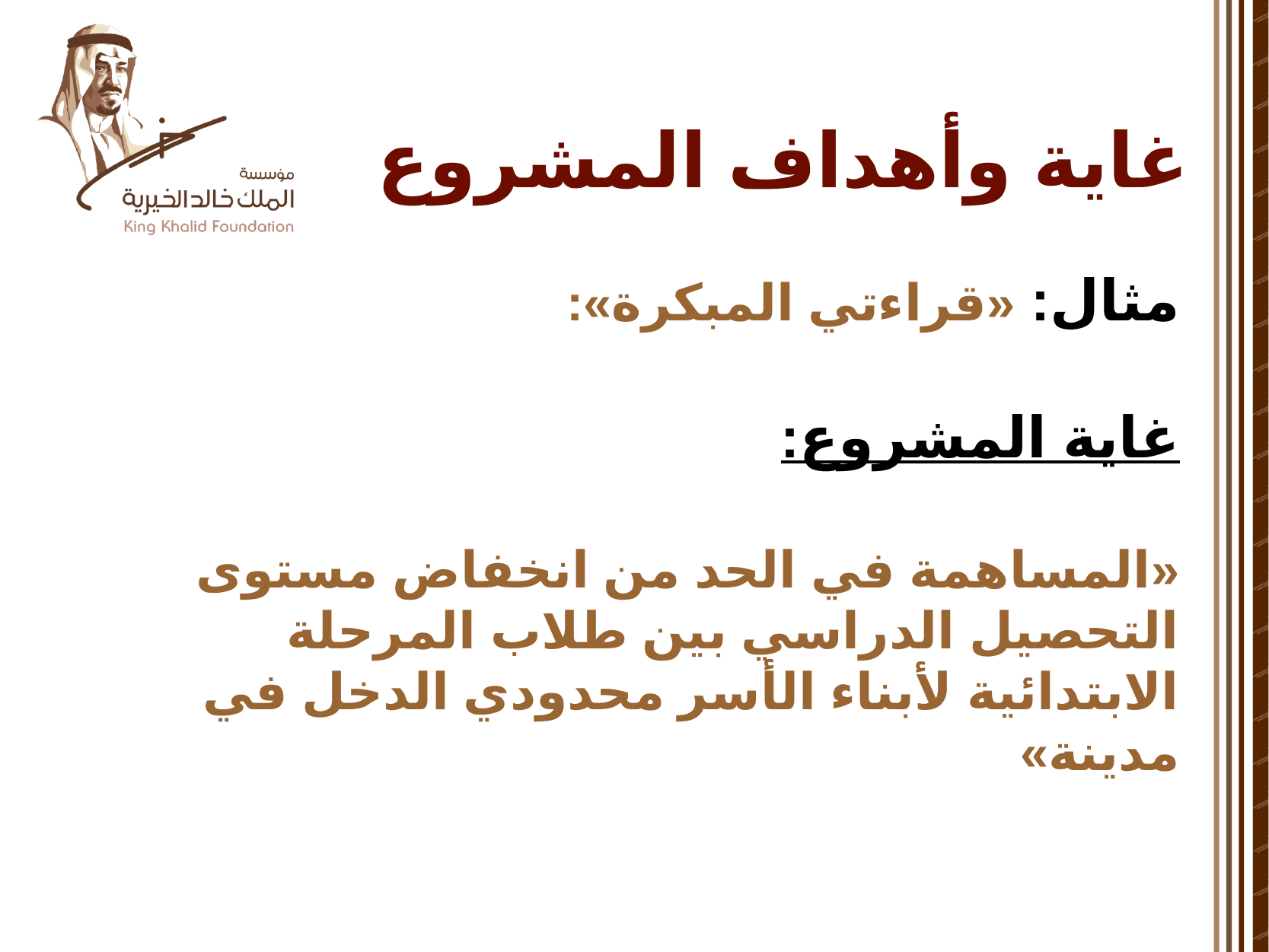

# غاية وأهداف المشروع
مثال: «قراءتي المبكرة»:

غاية المشروع:

«المساهمة في الحد من انخفاض مستوى التحصيل الدراسي بين طلاب المرحلة الابتدائية لأبناء الأسر محدودي الدخل في مدينة»